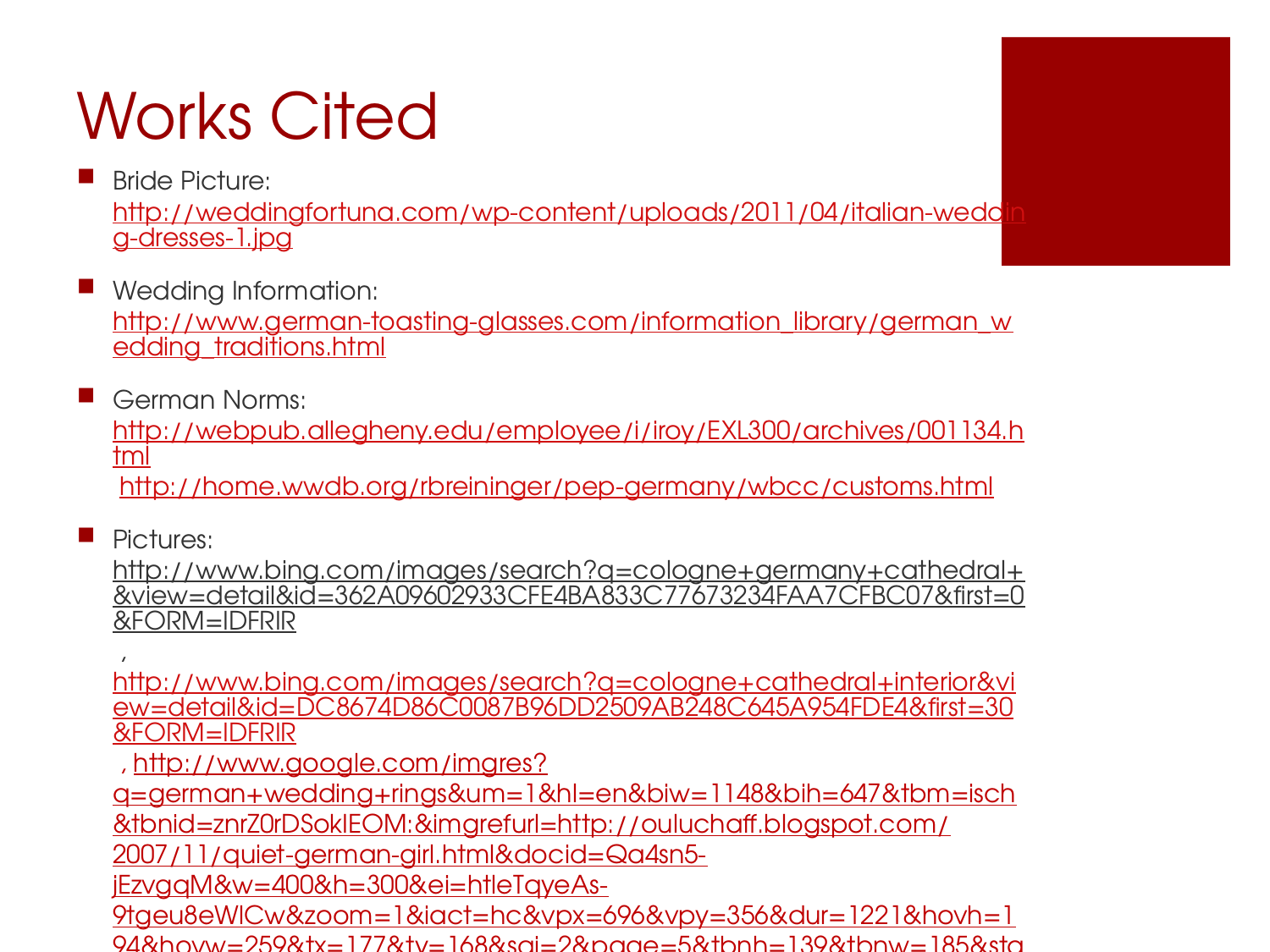

# Works Cited
Bride Picture: http://weddingfortuna.com/wp-content/uploads/2011/04/italian-wedding-dresses-1.jpg
Wedding Information: http://www.german-toasting-glasses.com/information_library/german_wedding_traditions.html
German Norms: http://webpub.allegheny.edu/employee/i/iroy/EXL300/archives/001134.html http://home.wwdb.org/rbreininger/pep-germany/wbcc/customs.html
Pictures: http://www.bing.com/images/search?q=cologne+germany+cathedral+&view=detail&id=362A09602933CFE4BA833C77673234FAA7CFBC07&first=0&FORM=IDFRIR , http://www.bing.com/images/search?q=cologne+cathedral+interior&view=detail&id=DC8674D86C0087B96DD2509AB248C645A954FDE4&first=30&FORM=IDFRIR , http://www.google.com/imgres?q=german+wedding+rings&um=1&hl=en&biw=1148&bih=647&tbm=isch&tbnid=znrZ0rDSokIEOM:&imgrefurl=http://ouluchaff.blogspot.com/2007/11/quiet-german-girl.html&docid=Qa4sn5-jEzvgqM&w=400&h=300&ei=htleTqyeAs-9tgeu8eWlCw&zoom=1&iact=hc&vpx=696&vpy=356&dur=1221&hovh=194&hovw=259&tx=177&ty=168&sqi=2&page=5&tbnh=139&tbnw=185&start=65&ndsp=15&ved=1t:429,r:8,s:65          , http://www.bing.com/images/search?q=germans&view=detail&id=432CF9E074C5A75FC26641F7CD91FD6AC78629EA&first=0&FORM=IDFRIR
Created by: Stefanie Mitchell